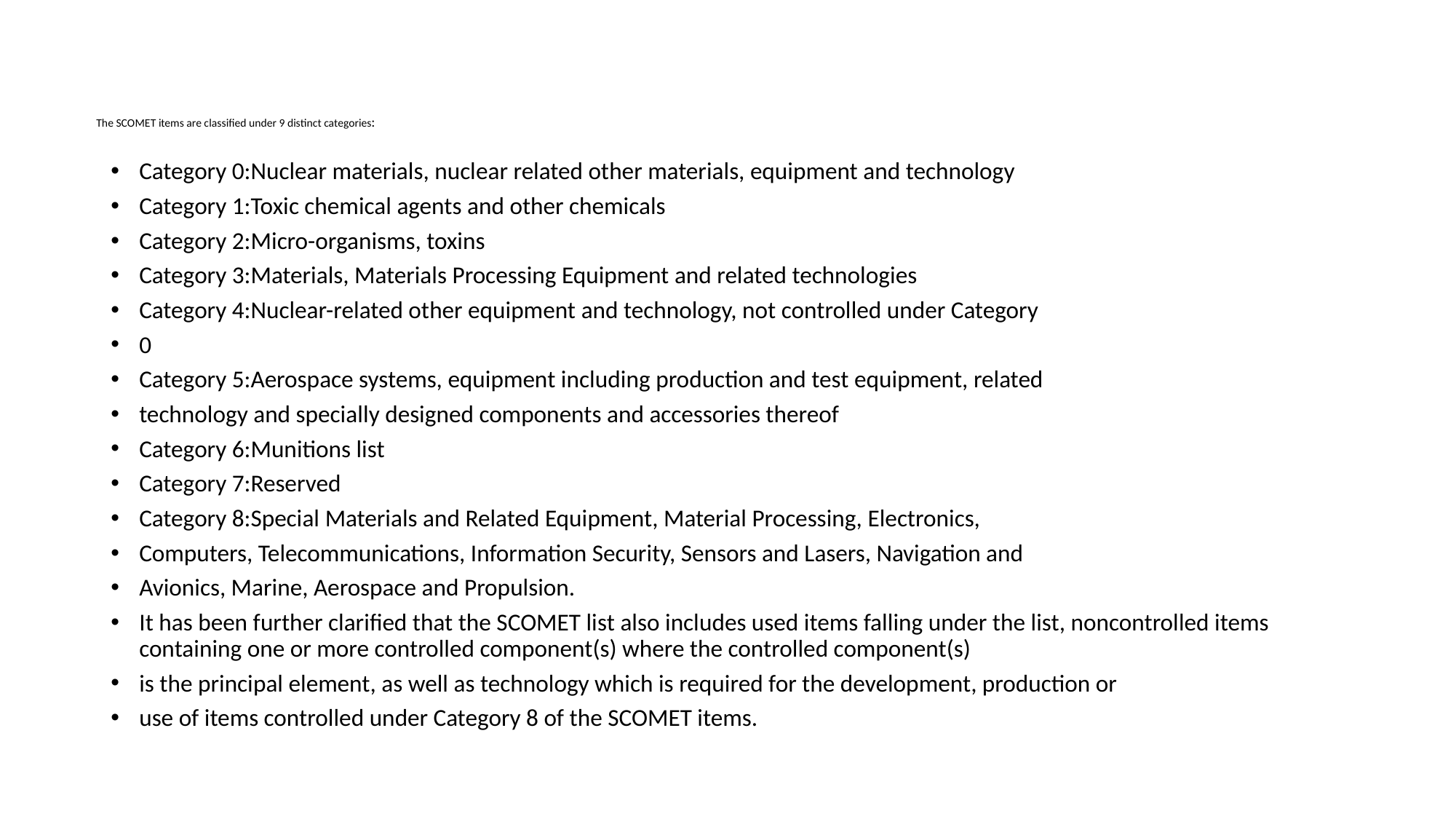

# The SCOMET items are classified under 9 distinct categories:
Category 0:Nuclear materials, nuclear related other materials, equipment and technology
Category 1:Toxic chemical agents and other chemicals
Category 2:Micro-organisms, toxins
Category 3:Materials, Materials Processing Equipment and related technologies
Category 4:Nuclear-related other equipment and technology, not controlled under Category
0
Category 5:Aerospace systems, equipment including production and test equipment, related
technology and specially designed components and accessories thereof
Category 6:Munitions list
Category 7:Reserved
Category 8:Special Materials and Related Equipment, Material Processing, Electronics,
Computers, Telecommunications, Information Security, Sensors and Lasers, Navigation and
Avionics, Marine, Aerospace and Propulsion.
It has been further clarified that the SCOMET list also includes used items falling under the list, noncontrolled items containing one or more controlled component(s) where the controlled component(s)
is the principal element, as well as technology which is required for the development, production or
use of items controlled under Category 8 of the SCOMET items.